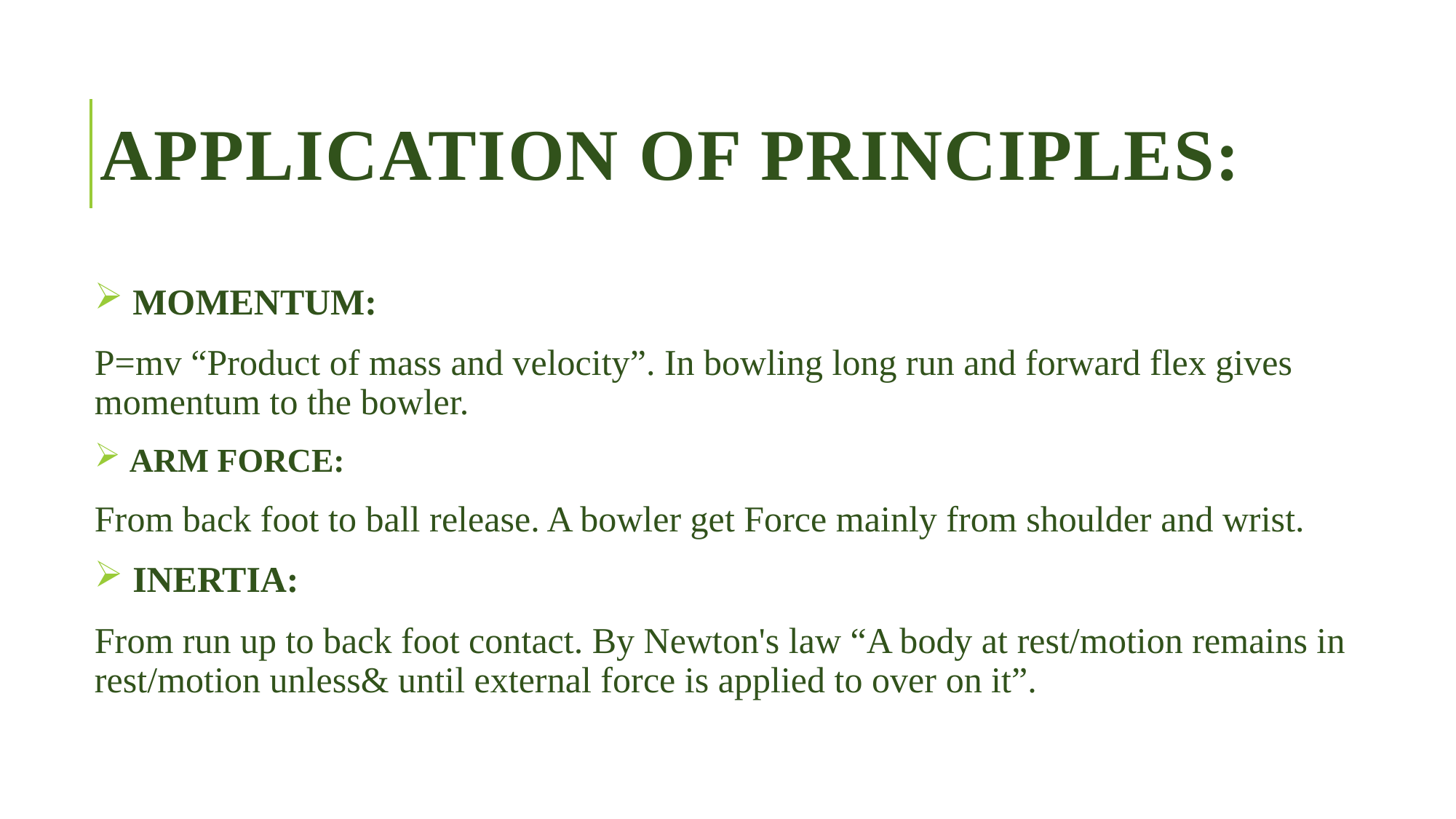

# APPLICATION OF PRINCIPLES:
 MOMENTUM:
P=mv “Product of mass and velocity”. In bowling long run and forward flex gives momentum to the bowler.
 ARM FORCE:
From back foot to ball release. A bowler get Force mainly from shoulder and wrist.
 INERTIA:
From run up to back foot contact. By Newton's law “A body at rest/motion remains in rest/motion unless& until external force is applied to over on it”.